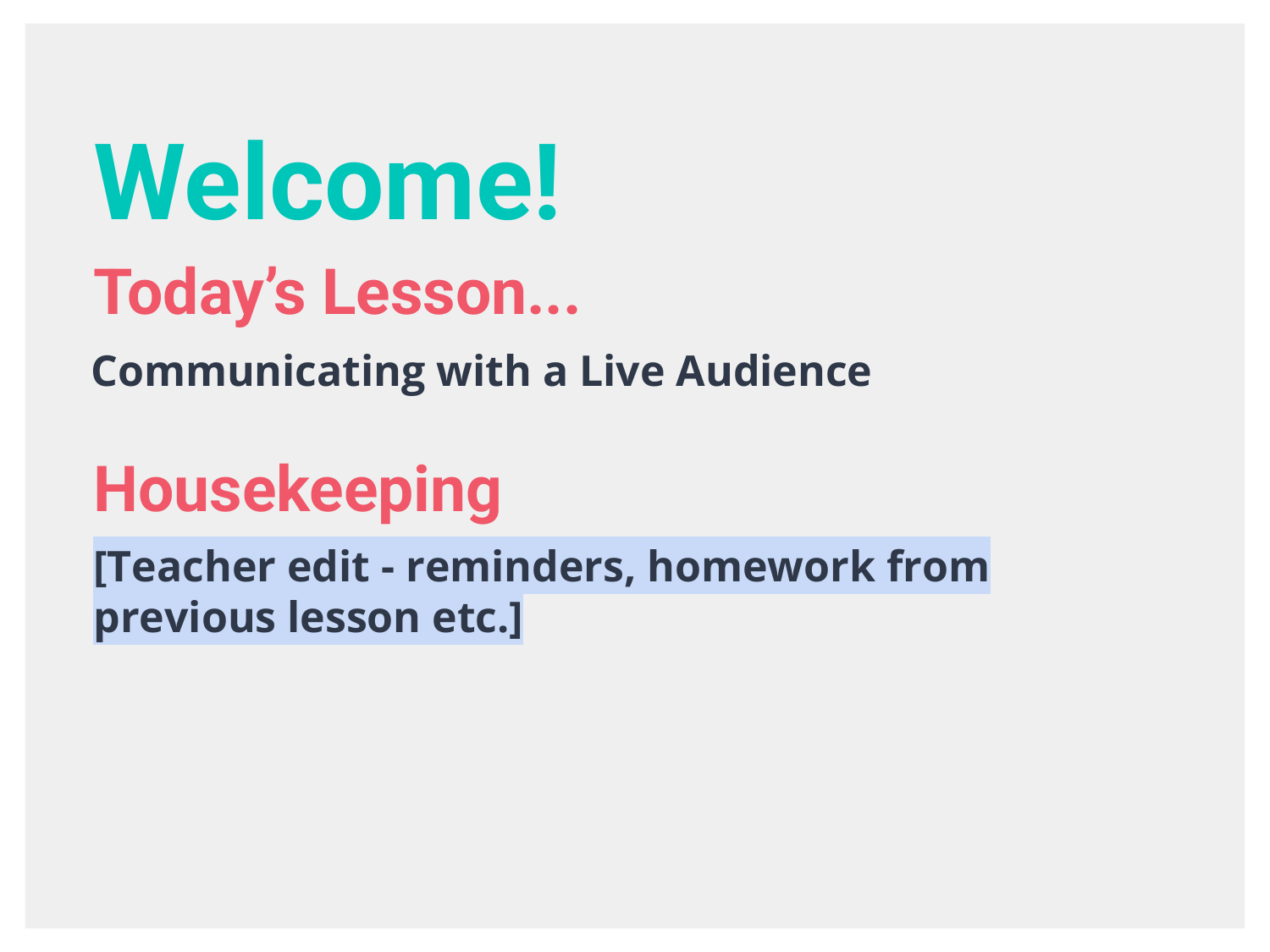

Welcome!
Today’s Lesson...
Communicating with a Live Audience
Housekeeping
[Teacher edit - reminders, homework from previous lesson etc.]